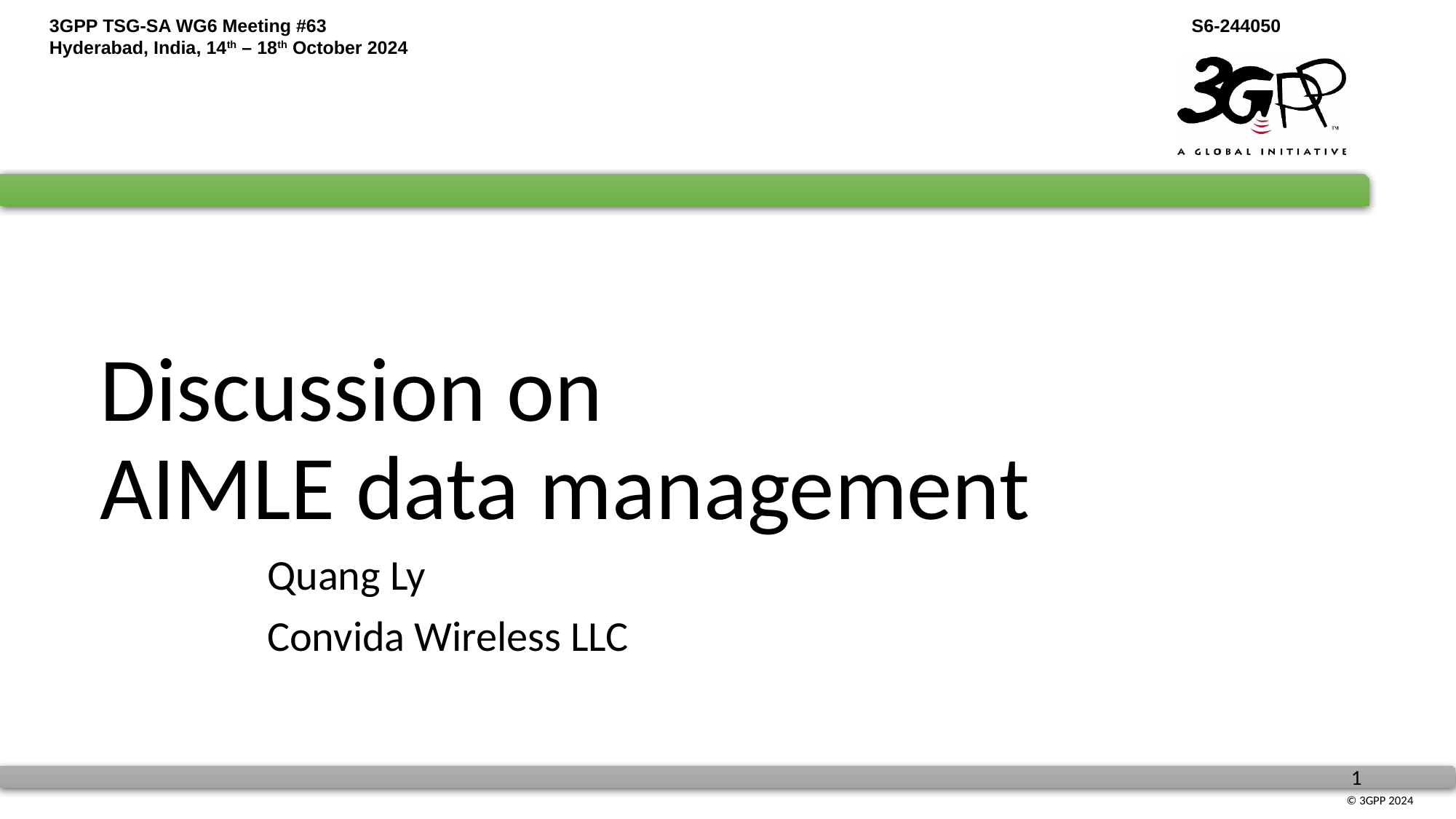

# Discussion on AIMLE data management
Quang Ly
Convida Wireless LLC